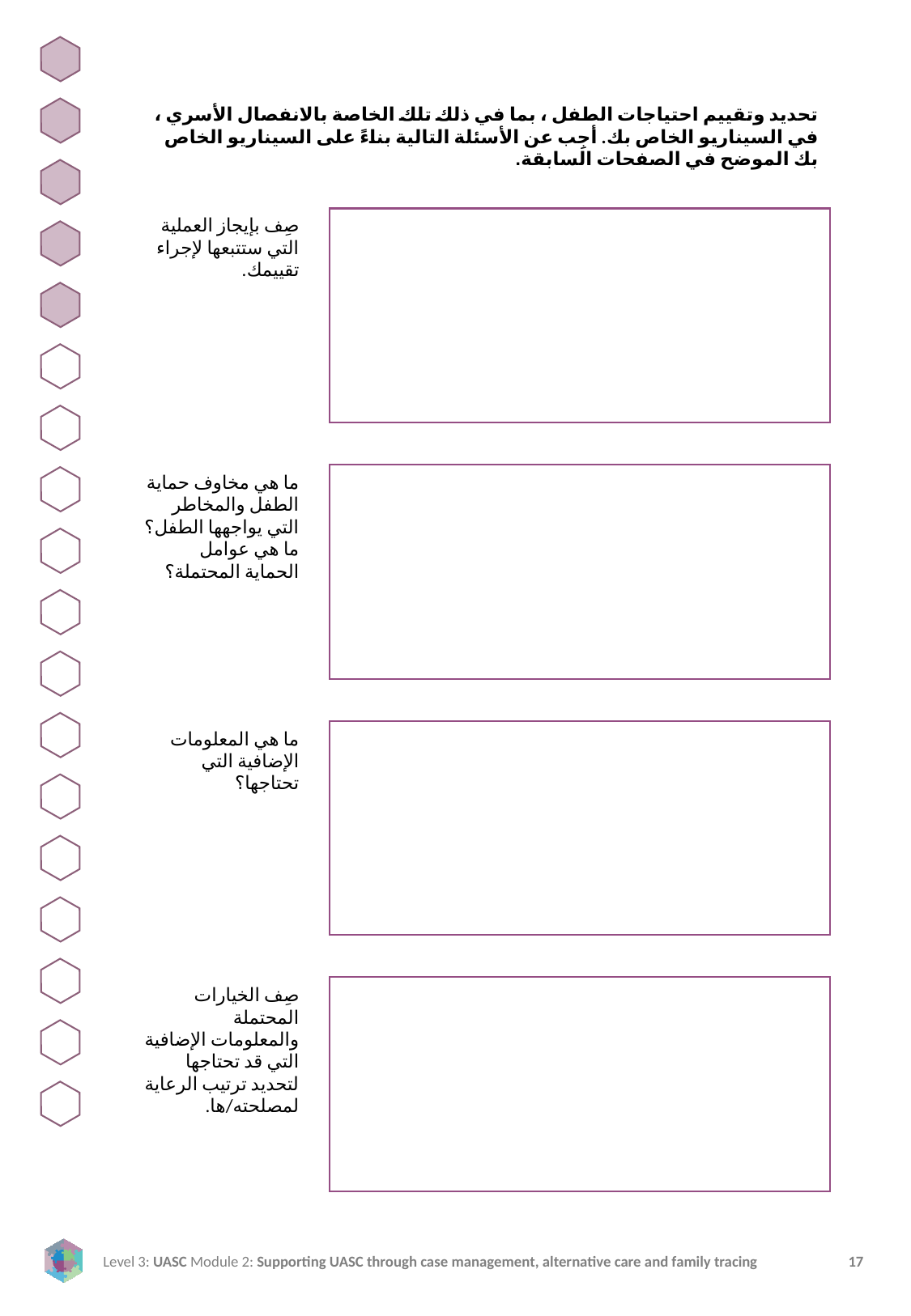

تحديد وتقييم احتياجات الطفل ، بما في ذلك تلك الخاصة بالانفصال الأسري ، في السيناريو الخاص بك. أجِب عن الأسئلة التالية بناءً على السيناريو الخاص بك الموضح في الصفحات السابقة.

صِف بإيجاز العملية التي ستتبعها لإجراء تقييمك.

ما هي مخاوف حماية الطفل والمخاطر التي يواجهها الطفل؟ ما هي عوامل الحماية المحتملة؟

ما هي المعلومات الإضافية التي تحتاجها؟

صِف الخيارات المحتملة والمعلومات الإضافية التي قد تحتاجها لتحديد ترتيب الرعاية لمصلحته/ها.